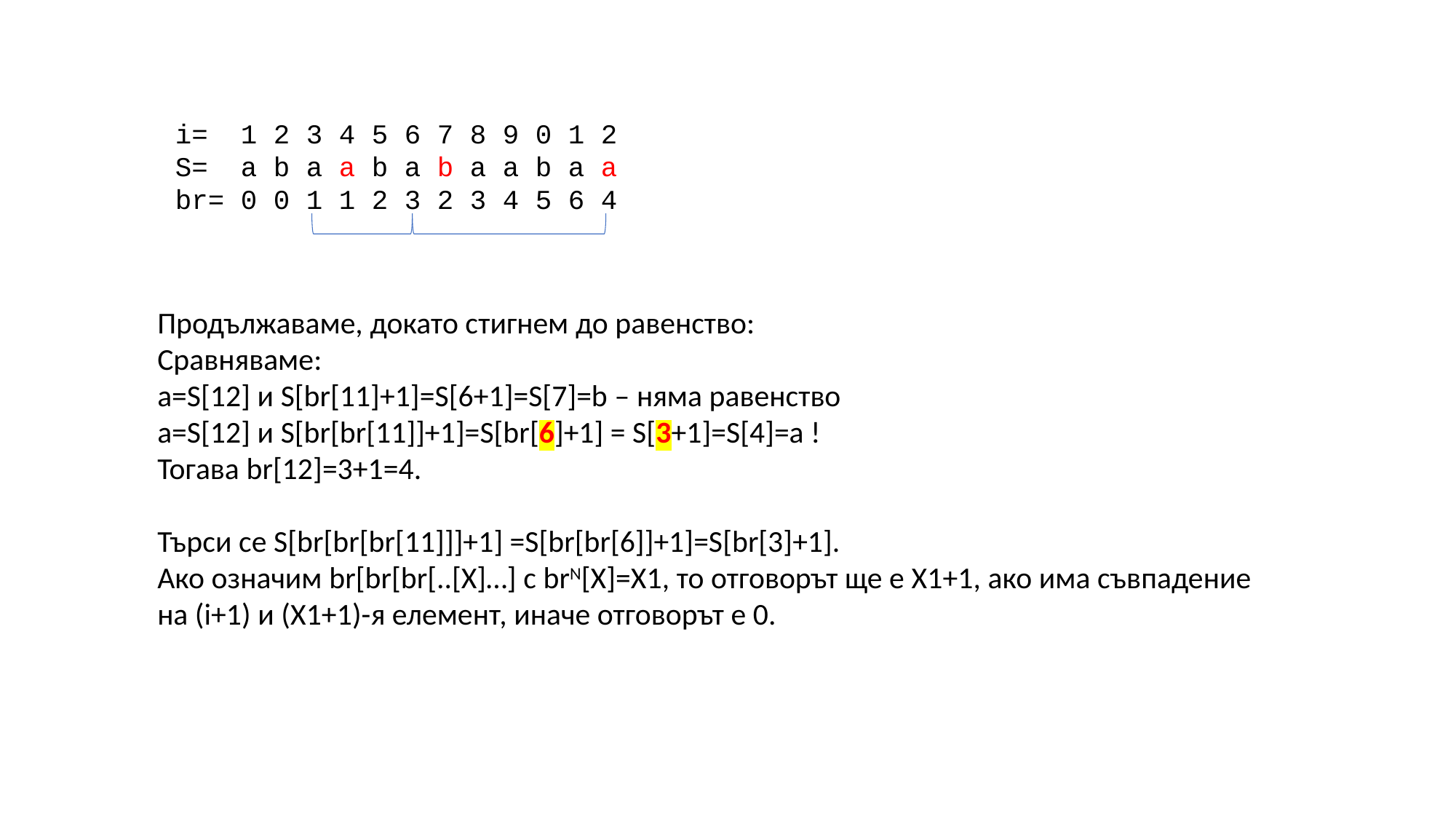

i=  1 2 3 4 5 6 7 8 9 0 1 2
S=  a b a a b a b a a b a a
br= 0 0 1 1 2 3 2 3 4 5 6 4

Продължаваме, докато стигнем до равенство:
Сравняваме:
a=S[12] и S[br[11]+1]=S[6+1]=S[7]=b – няма равенство
a=S[12] и S[br[br[11]]+1]=S[br[6]+1] = S[3+1]=S[4]=a !
Тогава br[12]=3+1=4.

Търси се S[br[br[br[11]]]+1] =S[br[br[6]]+1]=S[br[3]+1].
Ако означим br[br[br[..[X]…] с brN[X]=X1, то отговорът ще е X1+1, ако има съвпадение
на (i+1) и (X1+1)-я елемент, иначе отговорът е 0.